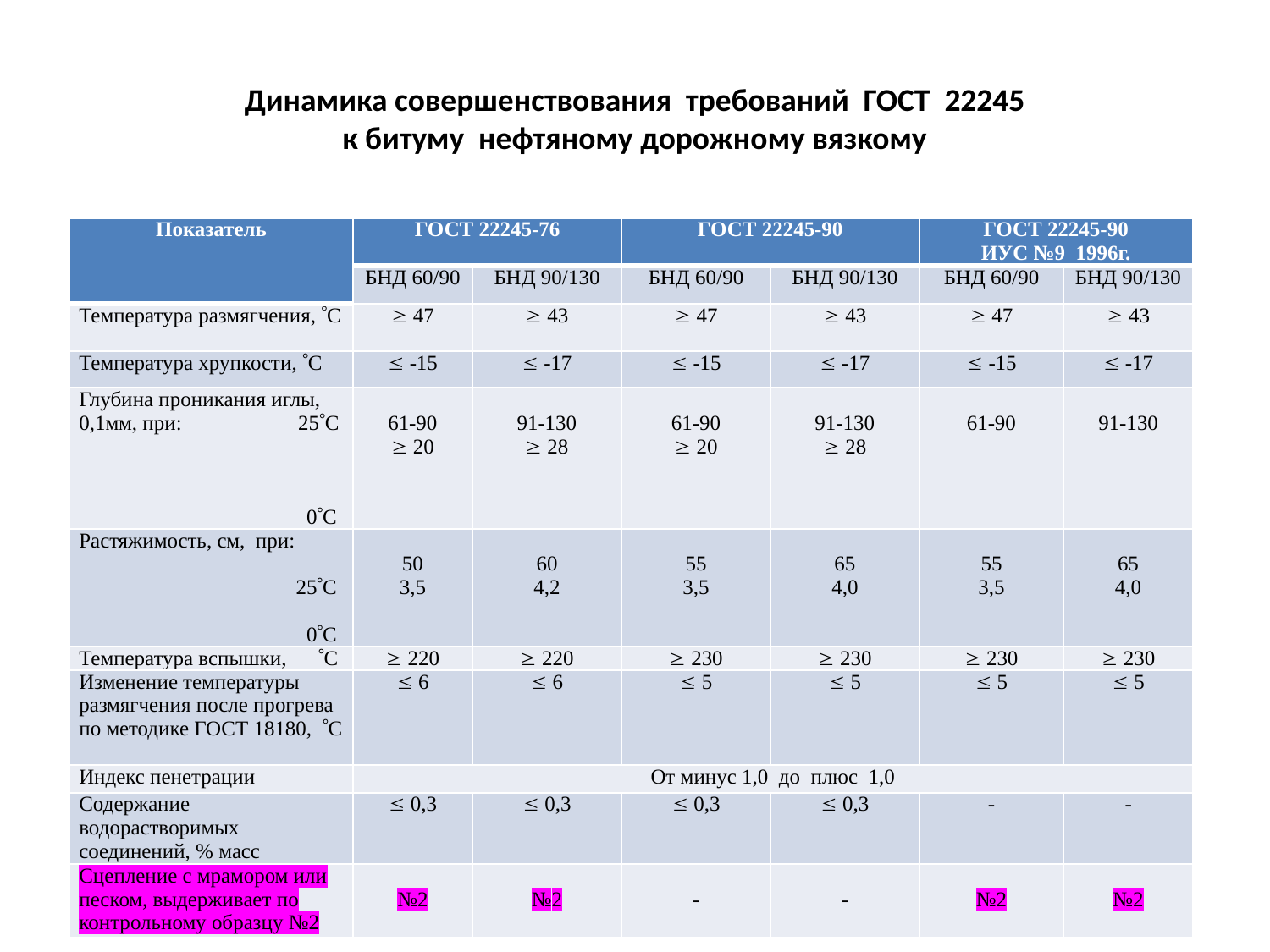

# Динамика совершенствования  требований  ГОСТ  22245 к битуму  нефтяному дорожному вязкому
| Показатель | ГОСТ 22245-76 |  | ГОСТ 22245-90 |  | ГОСТ 22245-90 ИУС №9 1996г. |  |
| --- | --- | --- | --- | --- | --- | --- |
|  | БНД 60/90 | БНД 90/130 | БНД 60/90 | БНД 90/130 | БНД 60/90 | БНД 90/130 |
| Температура размягчения, °С | ≥ 47 | ≥ 43 | ≥ 47 | ≥ 43 | ≥ 47 | ≥ 43 |
| Температура хрупкости, °С | ≤ -15 | ≤ -17 | ≤ -15 | ≤ -17 | ≤ -15 | ≤ -17 |
| Глубина проникания иглы, 0,1мм, при: 25°С 0°С | 61-90 ≥ 20 | 91-130 ≥ 28 | 61-90 ≥ 20 | 91-130 ≥ 28 | 61-90 | 91-130 |
| Растяжимость, см, при: 25°С 0°С | 50 3,5 | 60 4,2 | 55 3,5 | 65 4,0 | 55 3,5 | 65 4,0 |
| Температура вспышки, °С | ≥ 220 | ≥ 220 | ≥ 230 | ≥ 230 | ≥ 230 | ≥ 230 |
| Изменение температуры размягчения после прогрева по методике ГОСТ 18180, °С | ≤ 6 | ≤ 6 | ≤ 5 | ≤ 5 | ≤ 5 | ≤ 5 |
| Индекс пенетрации | От минус 1,0 до плюс 1,0 |  |  |  |  |  |
| Содержание водорастворимых соединений, % масс | ≤ 0,3 | ≤ 0,3 | ≤ 0,3 | ≤ 0,3 | - | - |
| Сцепление с мрамором или песком, выдерживает по контрольному образцу №2 | №2 | №2 | - | - | №2 | №2 |